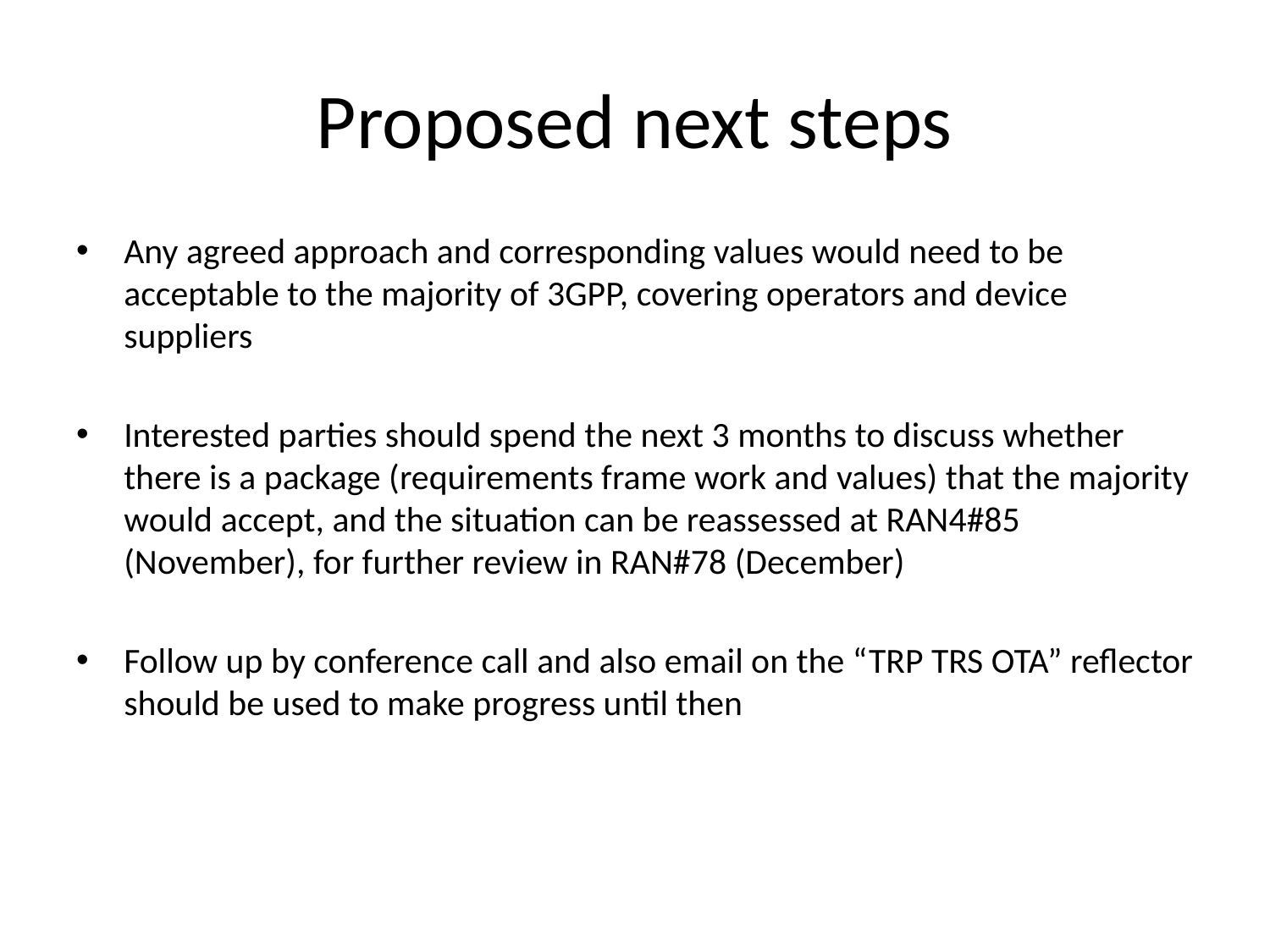

# Proposed next steps
Any agreed approach and corresponding values would need to be acceptable to the majority of 3GPP, covering operators and device suppliers

Interested parties should spend the next 3 months to discuss whether there is a package (requirements frame work and values) that the majority would accept, and the situation can be reassessed at RAN4#85 (November), for further review in RAN#78 (December)

Follow up by conference call and also email on the “TRP TRS OTA” reflector should be used to make progress until then